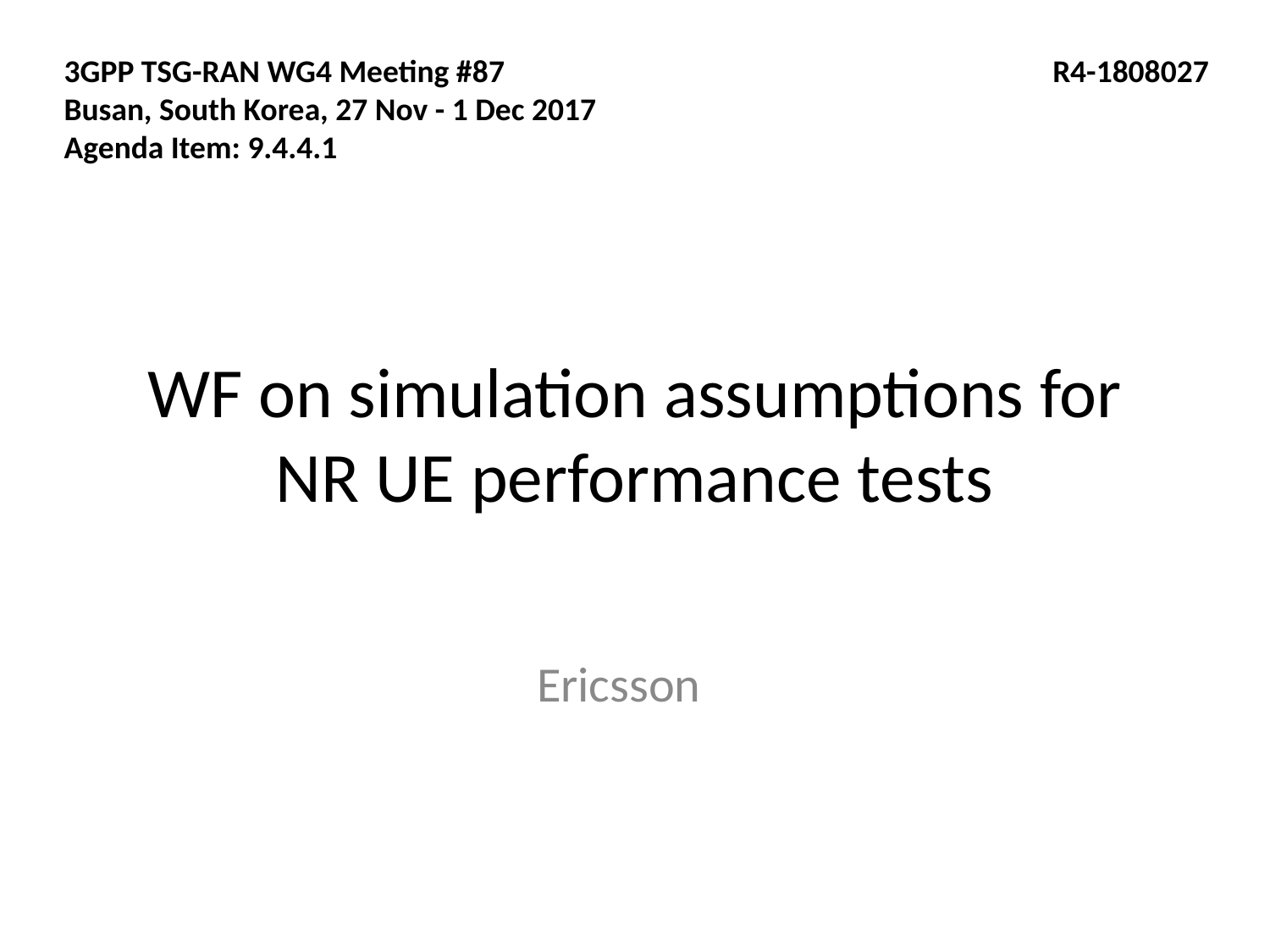

3GPP TSG-RAN WG4 Meeting #87
Busan, South Korea, 27 Nov - 1 Dec 2017
Agenda Item: 9.4.4.1
R4-1808027
# WF on simulation assumptions for NR UE performance tests
Ericsson